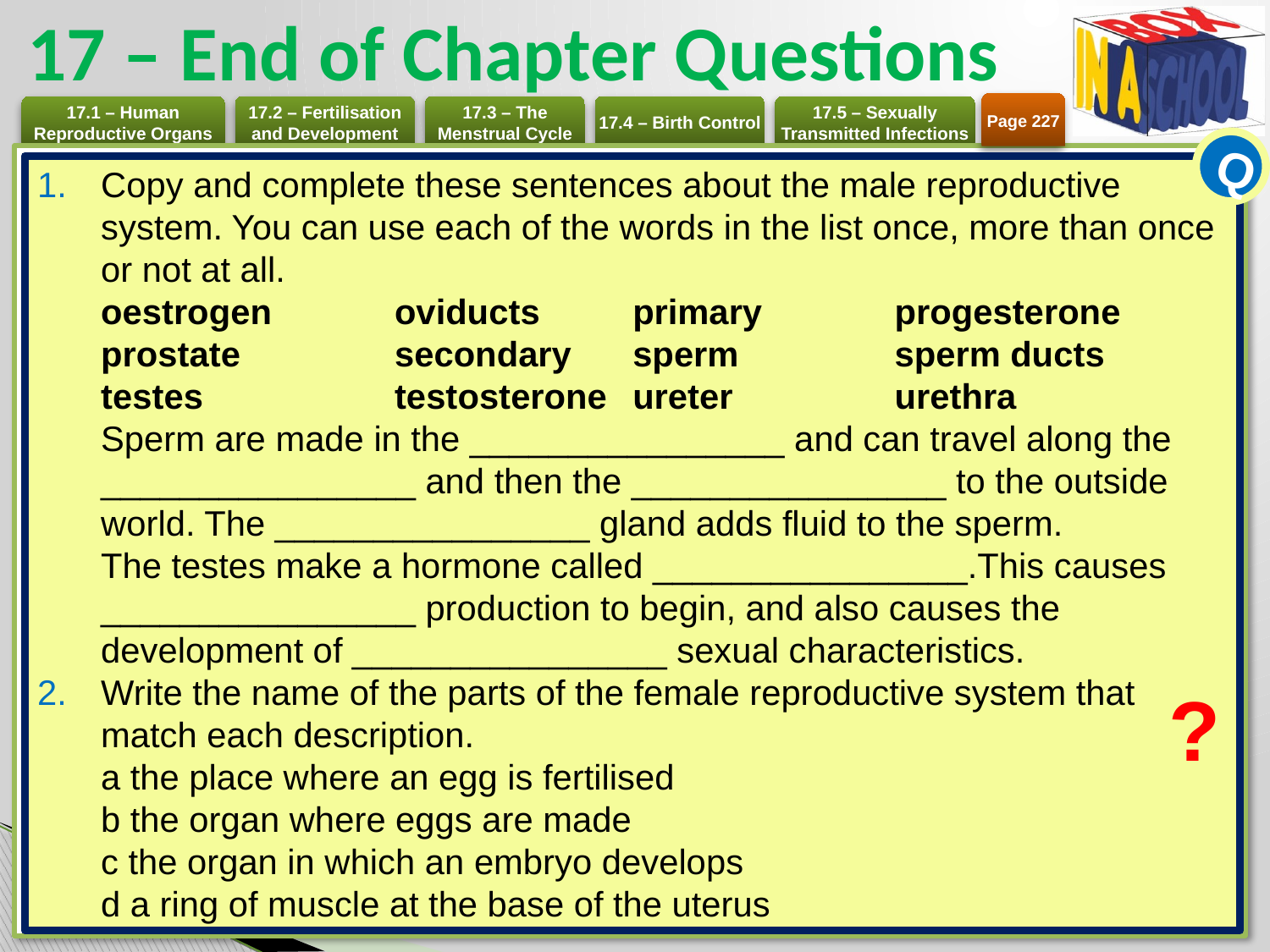

# 17 – End of Chapter Questions
Page 227
Q
Copy and complete these sentences about the male reproductive system. You can use each of the words in the list once, more than once or not at all.
oestrogen 	oviducts 	primary 	progesterone
prostate 	secondary 	sperm 	sperm ducts
testes 	testosterone 	ureter 	urethra
Sperm are made in the ________________ and can travel along the ________________ and then the ________________ to the outside world. The ________________ gland adds fluid to the sperm.
The testes make a hormone called ________________.This causes ________________ production to begin, and also causes the development of ________________ sexual characteristics.
Write the name of the parts of the female reproductive system that match each description.
a the place where an egg is fertilised
b the organ where eggs are made
c the organ in which an embryo develops
d a ring of muscle at the base of the uterus
?